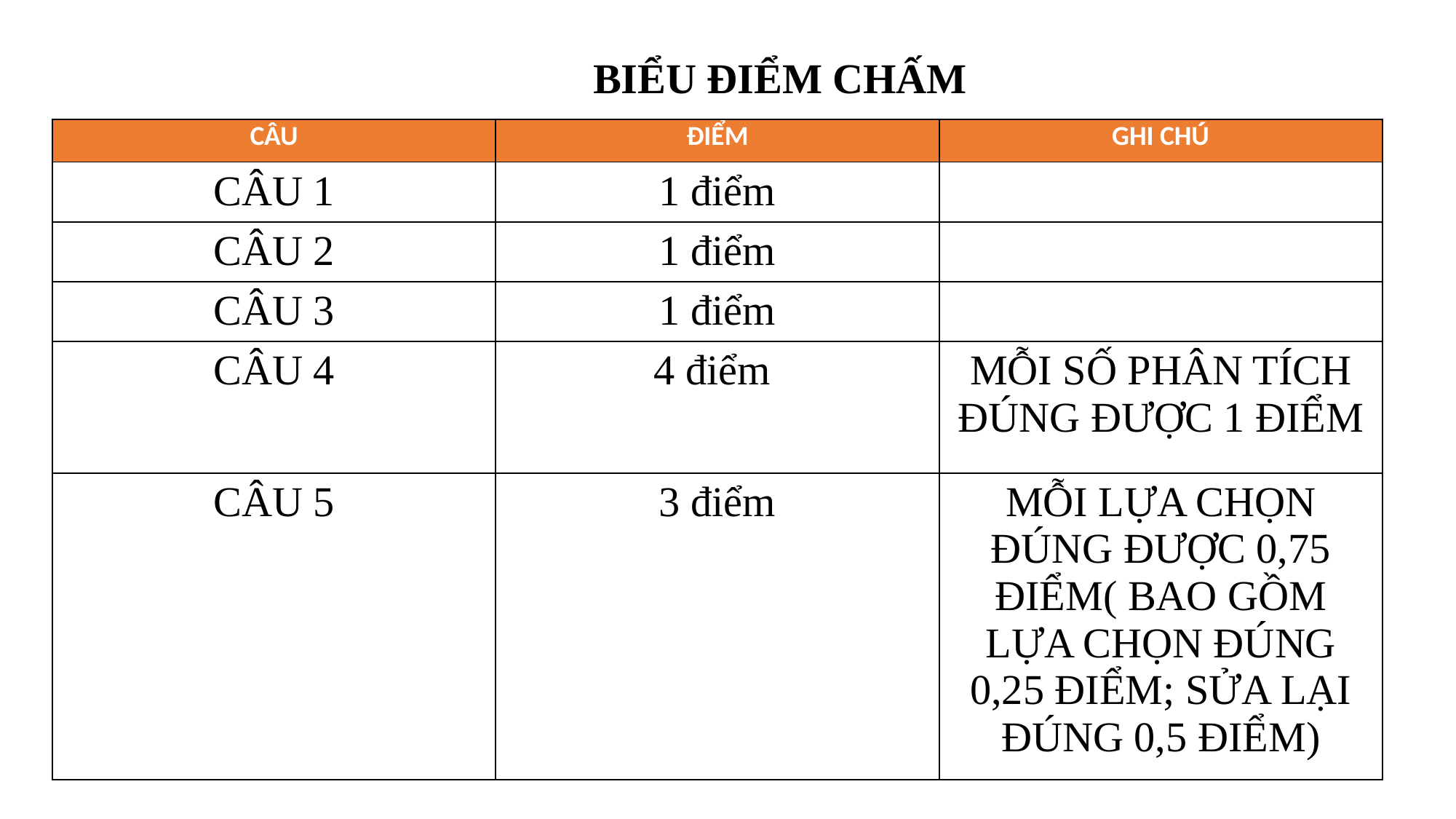

BIỂU ĐIỂM CHẤM
| CÂU | ĐIỂM | GHI CHÚ |
| --- | --- | --- |
| CÂU 1 | 1 điểm |  |
| CÂU 2 | 1 điểm |  |
| CÂU 3 | 1 điểm |  |
| CÂU 4 | 4 điểm | MỖI SỐ PHÂN TÍCH ĐÚNG ĐƯỢC 1 ĐIỂM |
| CÂU 5 | 3 điểm | MỖI LỰA CHỌN ĐÚNG ĐƯỢC 0,75 ĐIỂM( BAO GỒM LỰA CHỌN ĐÚNG 0,25 ĐIỂM; SỬA LẠI ĐÚNG 0,5 ĐIỂM) |